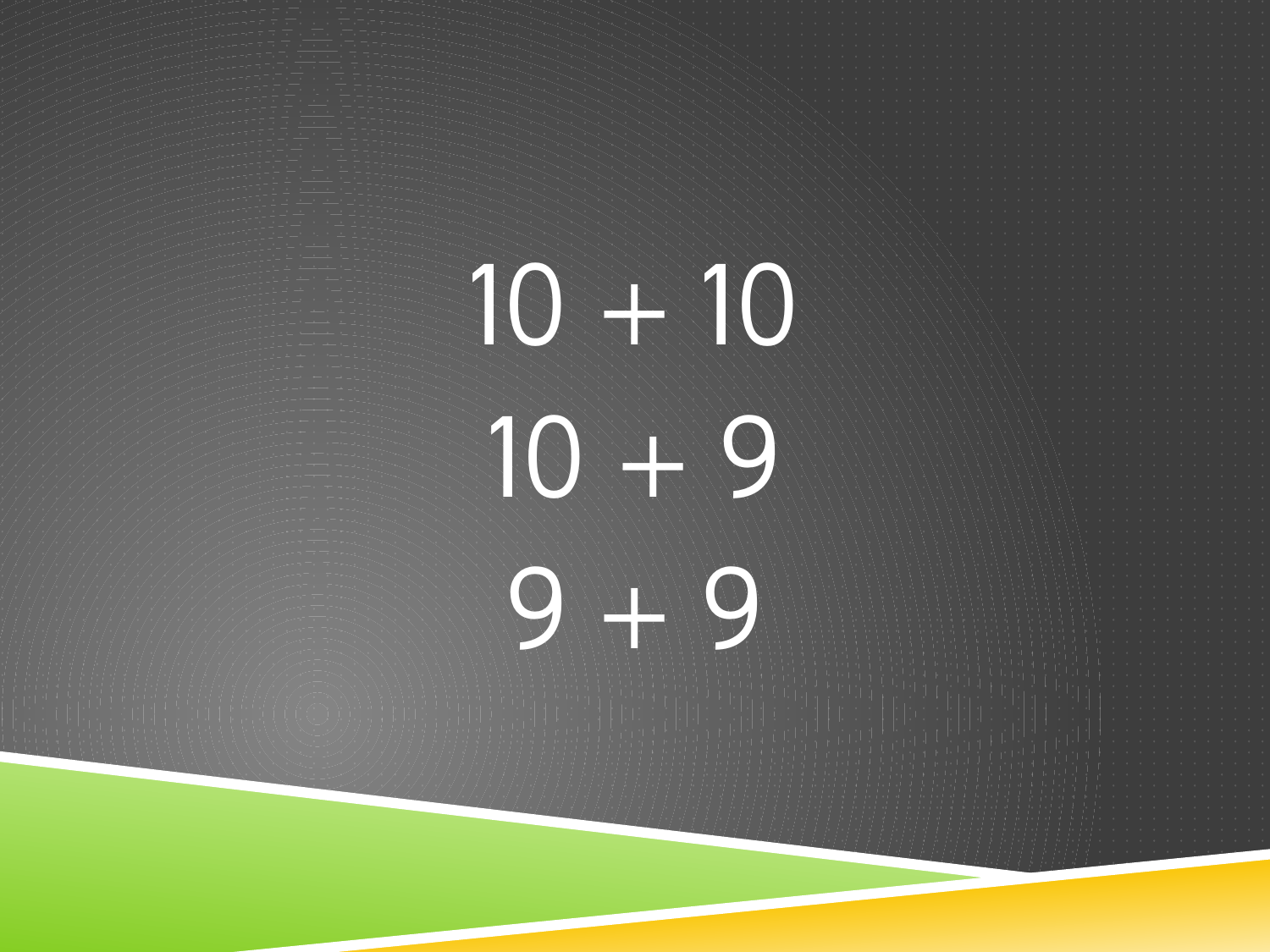

10 + 10
10 + 9
9 + 9